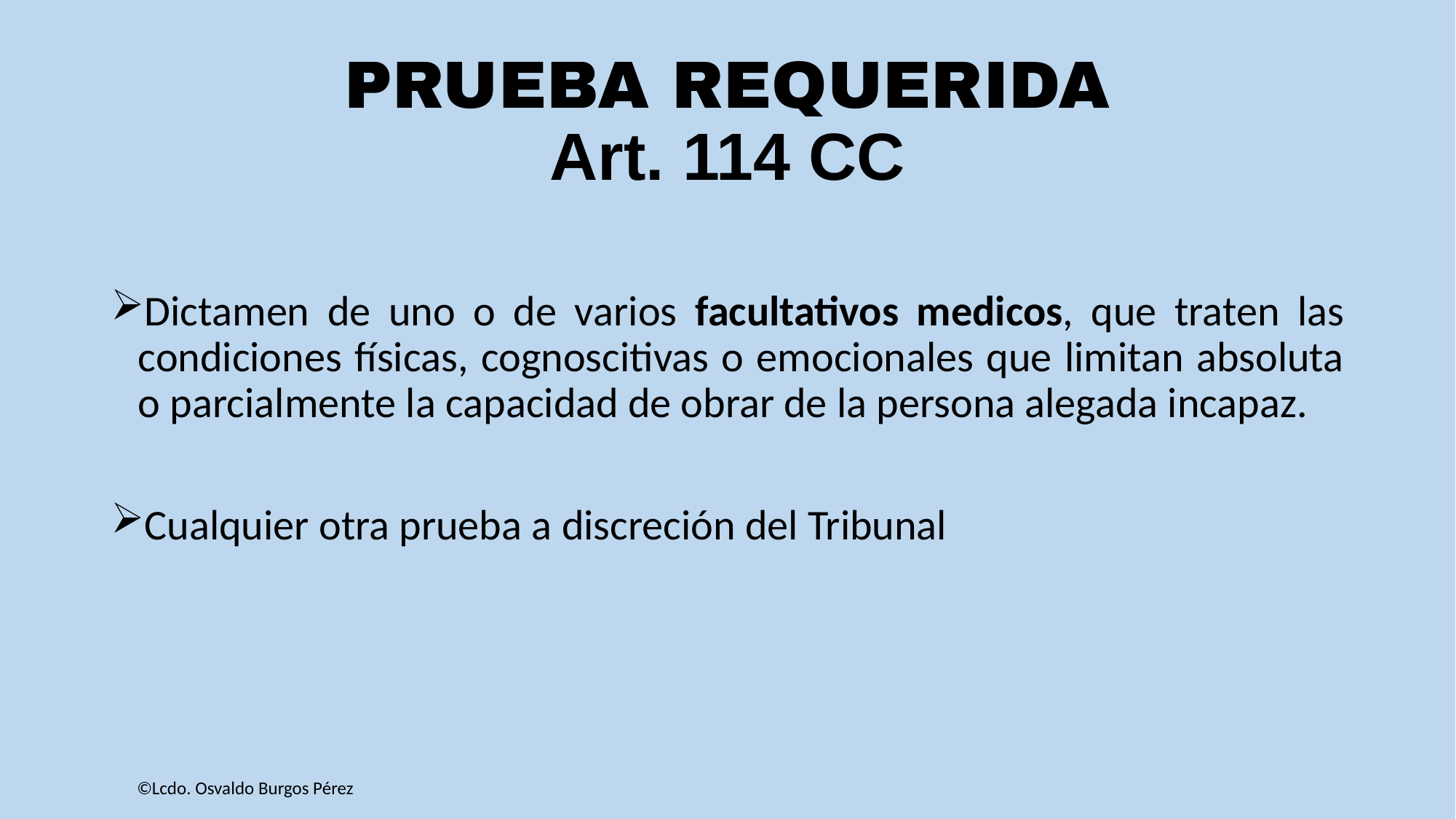

# PRUEBA REQUERIDA Art. 114 CC

Dictamen de uno o de varios facultativos medicos, que traten las condiciones físicas, cognoscitivas o emocionales que limitan absoluta o parcialmente la capacidad de obrar de la persona alegada incapaz.

Cualquier otra prueba a discreción del Tribunal

©Lcdo. Osvaldo Burgos Pérez